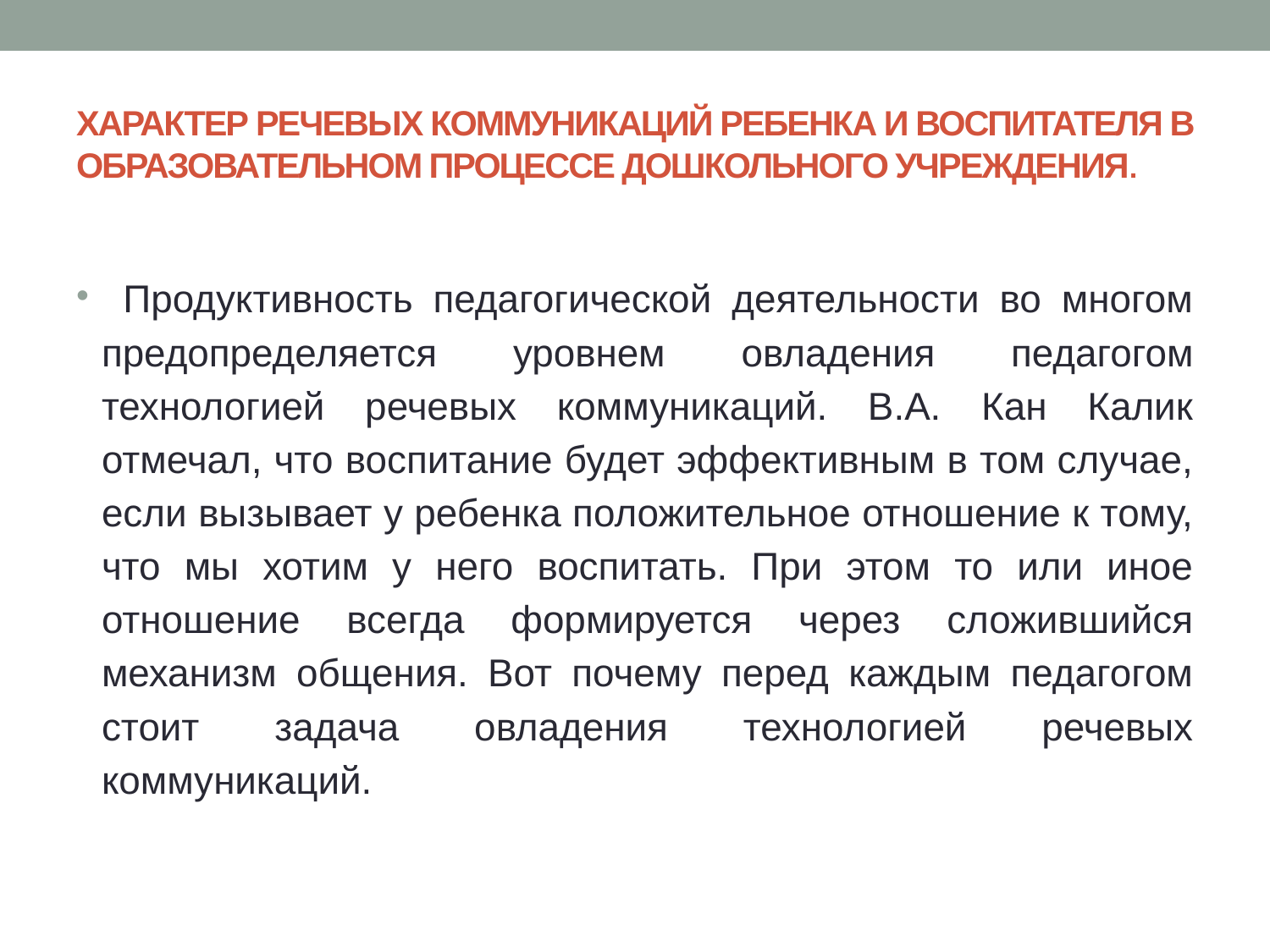

# Характер речевых коммуникаций ребенка и воспитателя в образовательном процессе дошкольного учреждения.
 Продуктивность педагогической деятельности во многом предопределяется уровнем овладения педагогом технологией речевых коммуникаций. В.А. Кан Калик отмечал, что воспитание будет эффективным в том случае, если вызывает у ребенка положительное отношение к тому, что мы хотим у него воспитать. При этом то или иное отношение всегда формируется через сложившийся механизм общения. Вот почему перед каждым педагогом стоит задача овладения технологией речевых коммуникаций.